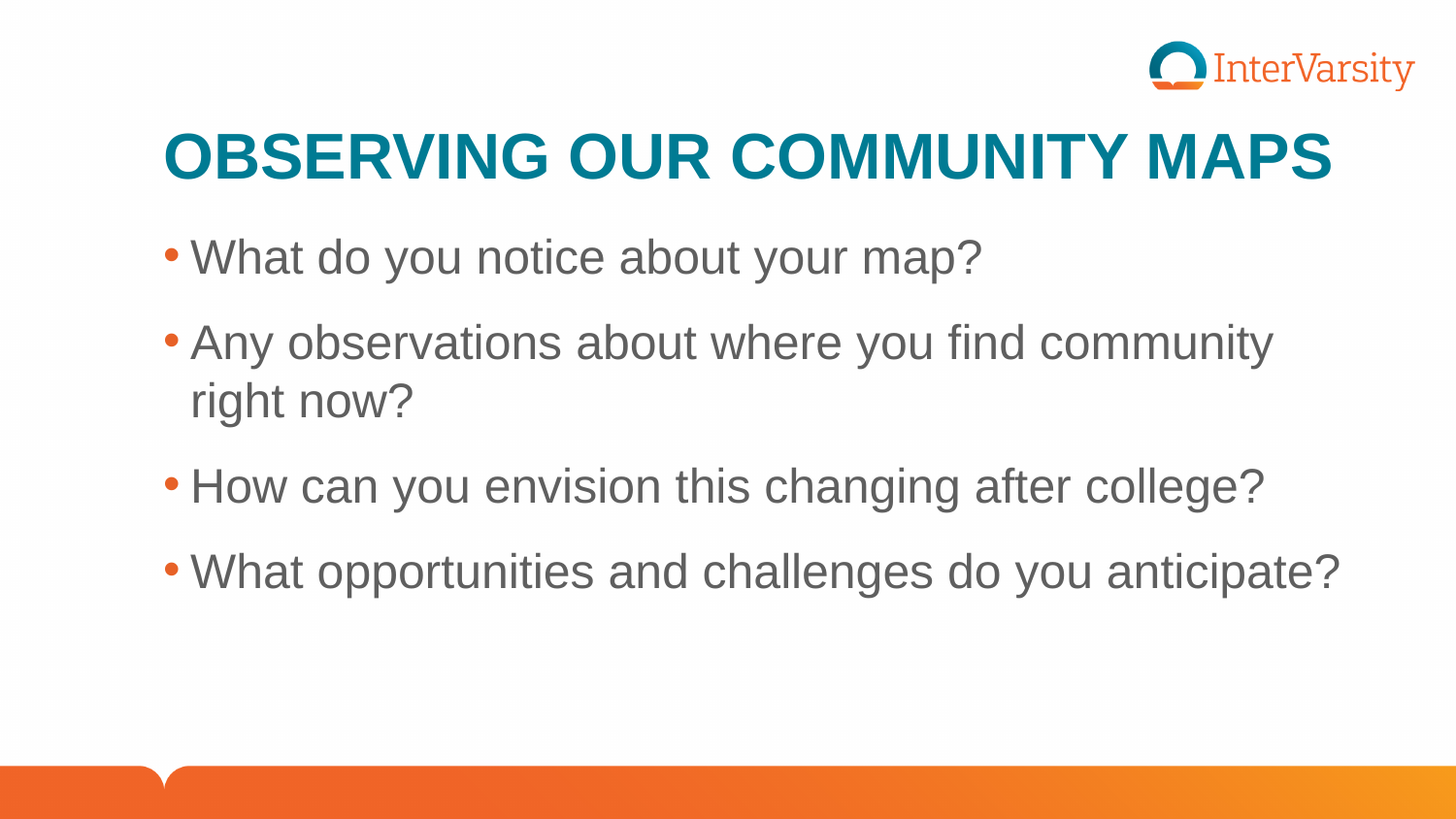

# OBSERVING OUR COMMUNITY MAPS
What do you notice about your map?
Any observations about where you find community right now?
How can you envision this changing after college?
What opportunities and challenges do you anticipate?